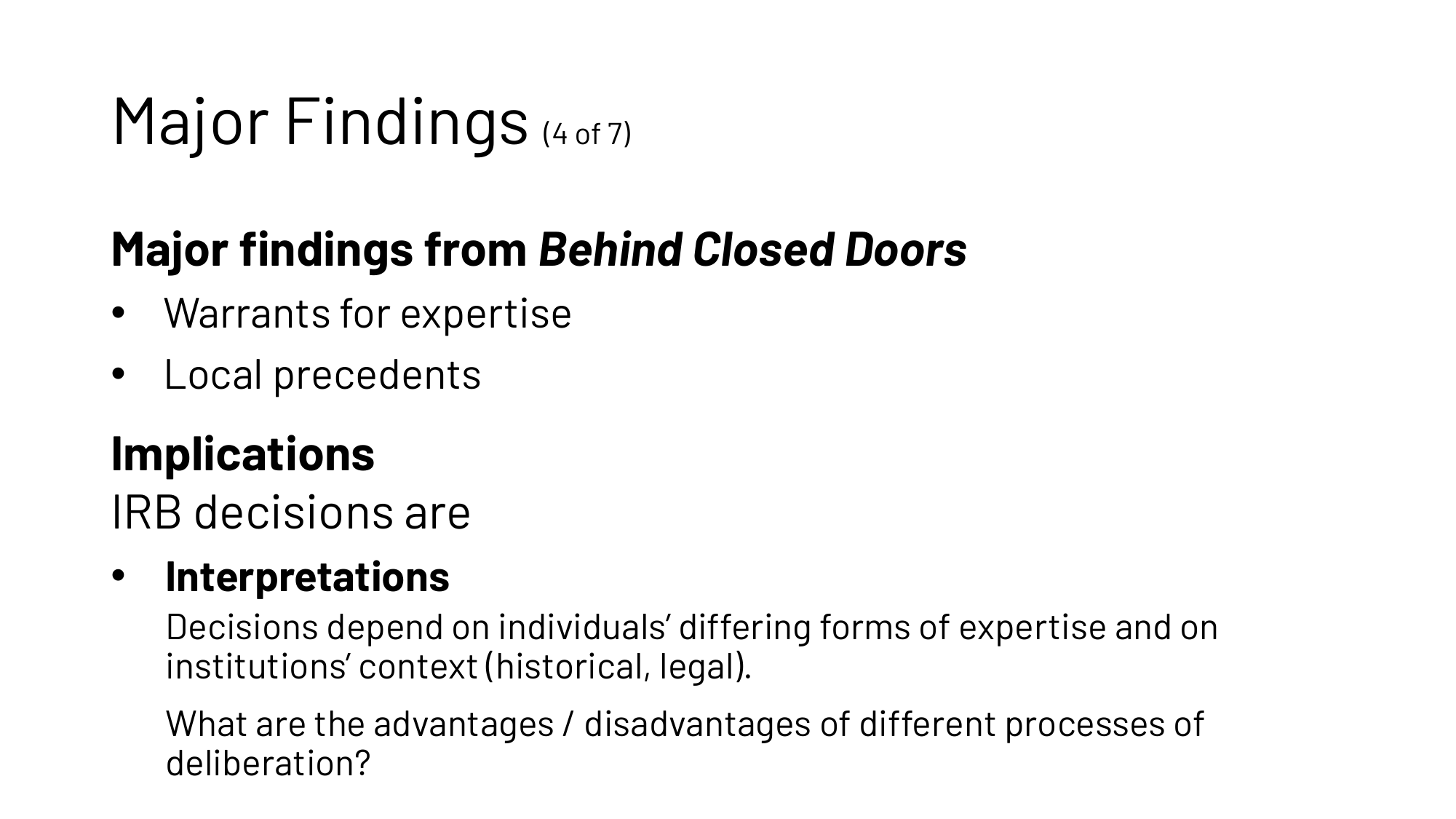

# Major Findings (4 of 7)
Major findings from Behind Closed Doors
Warrants for expertise
Local precedents
Implications
IRB decisions are
Interpretations
Decisions depend on individuals’ differing forms of expertise and on institutions’ context (historical, legal).
What are the advantages / disadvantages of different processes of deliberation?